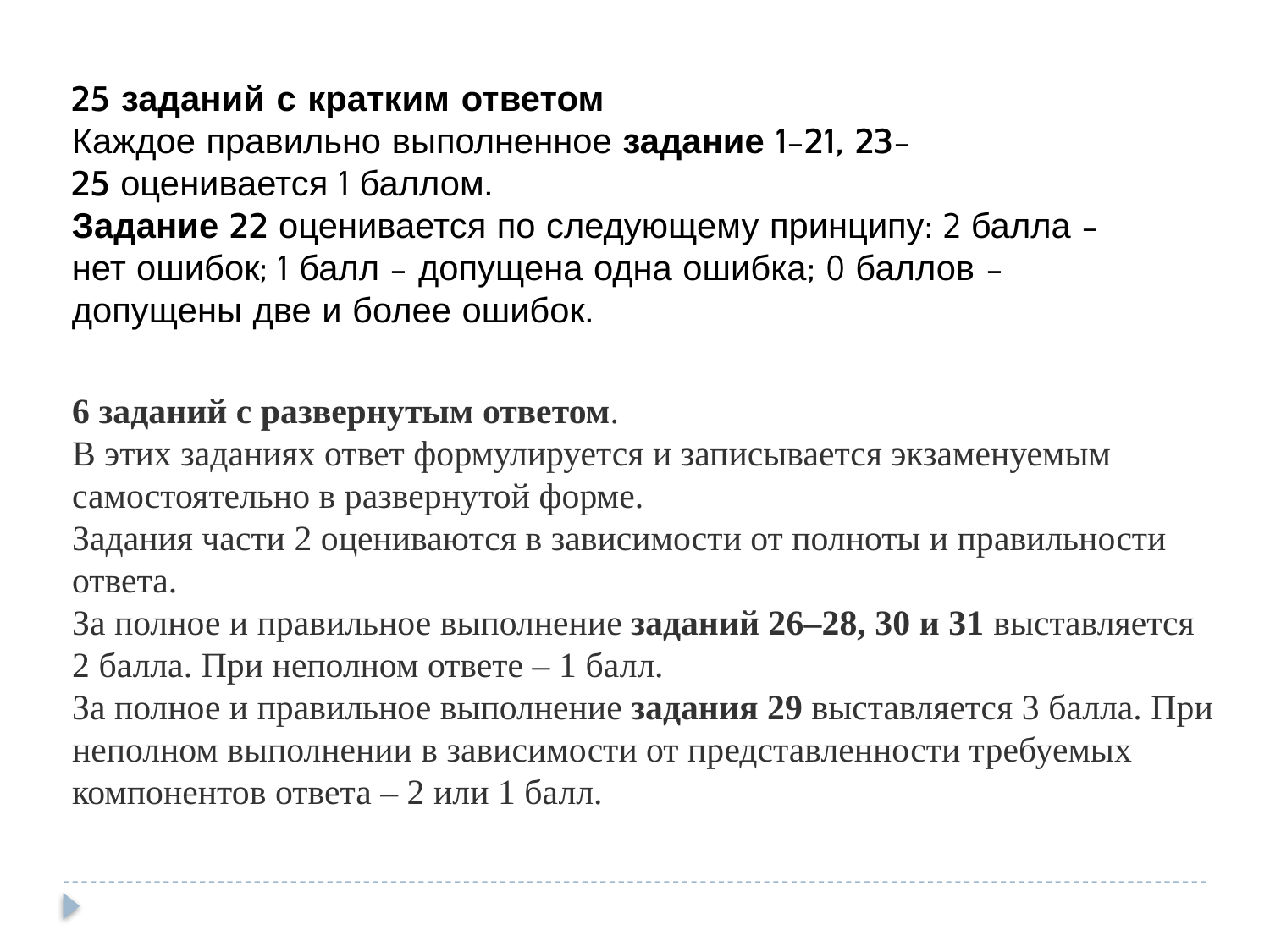

25 заданий с кратким ответом
Каждое правильно выполненное задание 1–21, 23–25 оценивается 1 баллом.
Задание 22 оценивается по следующему принципу: 2 балла – нет ошибок; 1 балл – допущена одна ошибка; 0 баллов – допущены две и более ошибок.

6 заданий с развернутым ответом.
В этих заданиях ответ формулируется и записывается экзаменуемым самостоятельно в развернутой форме.
Задания части 2 оцениваются в зависимости от полноты и правильности ответа.
За полное и правильное выполнение заданий 26–28, 30 и 31 выставляется 2 балла. При неполном ответе – 1 балл.
За полное и правильное выполнение задания 29 выставляется 3 балла. При неполном выполнении в зависимости от представленности требуемых компонентов ответа – 2 или 1 балл.